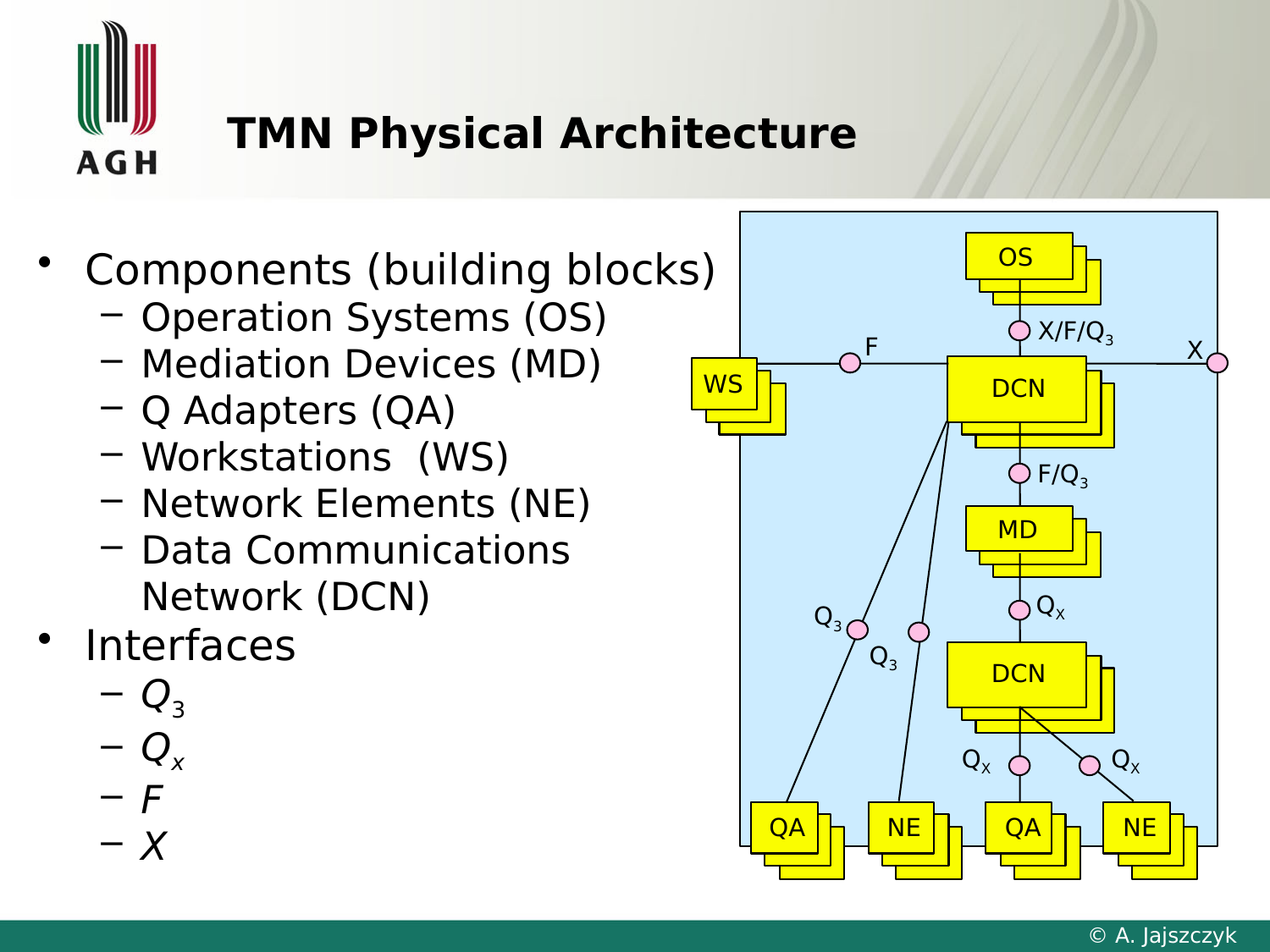

# TMN Physical Architecture

OS

OS

OS

X/F/Q3

F
X

WS
DCN

NE

DCN
NE
DCN

F/Q3

MD

OS

OS

QX
Q3

Q3

DCN

DCN
DCN

QX
QX

QA
NE
QA
NE

NE
NE
NE
NE

NE
NE
NE
NE
Components (building blocks)
Operation Systems (OS)
Mediation Devices (MD)
Q Adapters (QA)
Workstations  (WS)
Network Elements (NE)
Data Communications
Network (DCN)
Interfaces
Q3
Qx
F
X